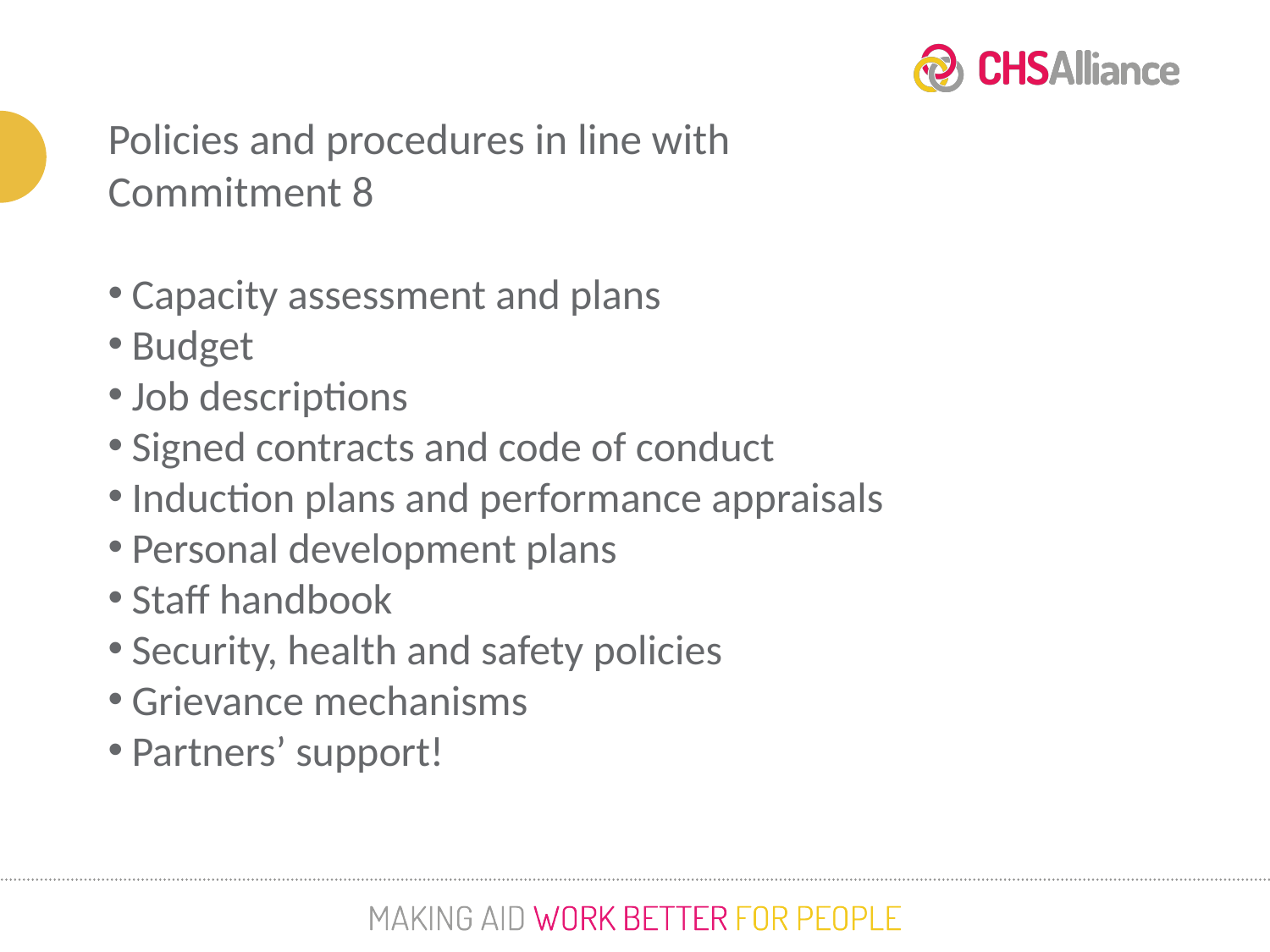

Policies and procedures in line with
Commitment 8

Capacity assessment and plans
Budget
Job descriptions
Signed contracts and code of conduct
Induction plans and performance appraisals
Personal development plans
Staff handbook
Security, health and safety policies
Grievance mechanisms
Partners’ support!